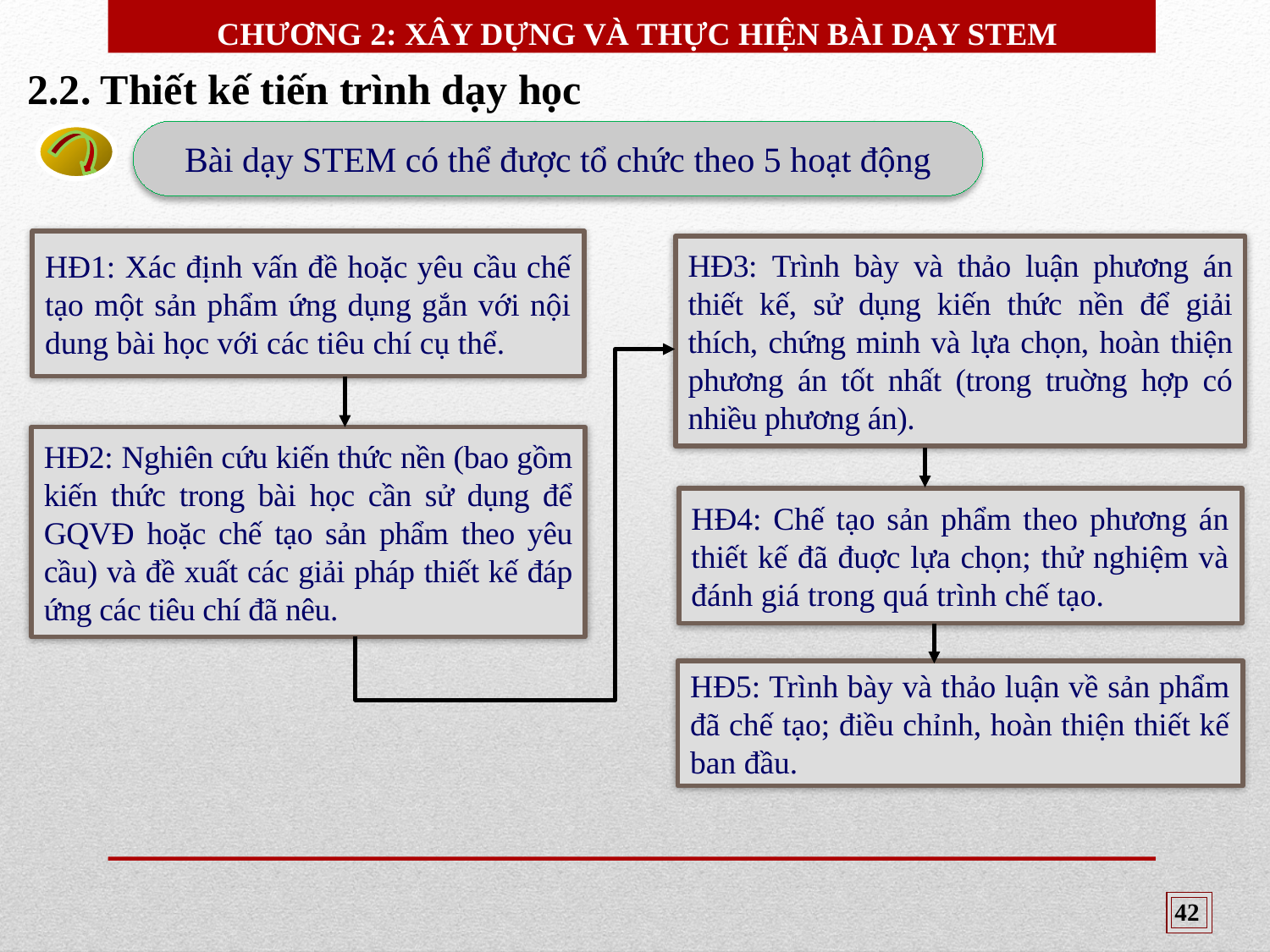

CHƯƠNG 2: XÂY DỰNG VÀ THỰC HIỆN BÀI DẠY STEM
2.2. Thiết kế tiến trình dạy học

Bài dạy STEM có thể được tổ chức theo 5 hoạt động

HĐ1: Xác định vấn đề hoặc yêu cầu chế tạo một sản phẩm ứng dụng gắn với nội dung bài học với các tiêu chí cụ thể.
HĐ3: Trình bày và thảo luận phương án thiết kế, sử dụng kiến thức nền để giải thích, chứng minh và lựa chọn, hoàn thiện phương án tốt nhất (trong truờng hợp có nhiều phương án).

HĐ2: Nghiên cứu kiến thức nền (bao gồm kiến thức trong bài học cần sử dụng để GQVĐ hoặc chế tạo sản phẩm theo yêu cầu) và đề xuất các giải pháp thiết kế đáp ứng các tiêu chí đã nêu.
HĐ4: Chế tạo sản phẩm theo phương án thiết kế đã đuợc lựa chọn; thử nghiệm và đánh giá trong quá trình chế tạo.
HĐ5: Trình bày và thảo luận về sản phẩm đã chế tạo; điều chỉnh, hoàn thiện thiết kế ban đầu.
42